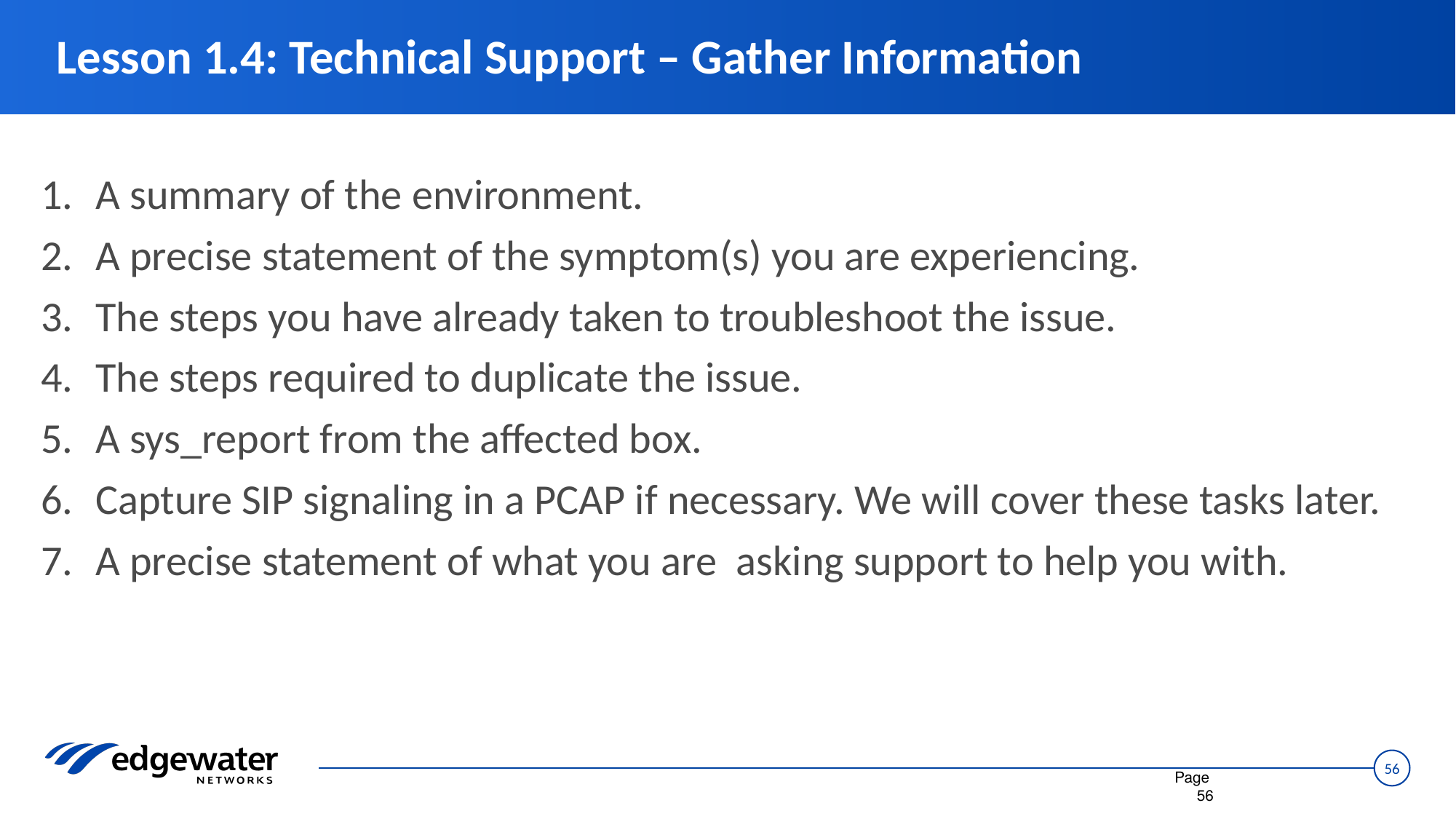

# Lesson 1.4: Technical Support – Gather Information
A summary of the environment.
A precise statement of the symptom(s) you are experiencing.
The steps you have already taken to troubleshoot the issue.
The steps required to duplicate the issue.
A sys_report from the affected box.
Capture SIP signaling in a PCAP if necessary. We will cover these tasks later.
A precise statement of what you are  asking support to help you with.
Page 56